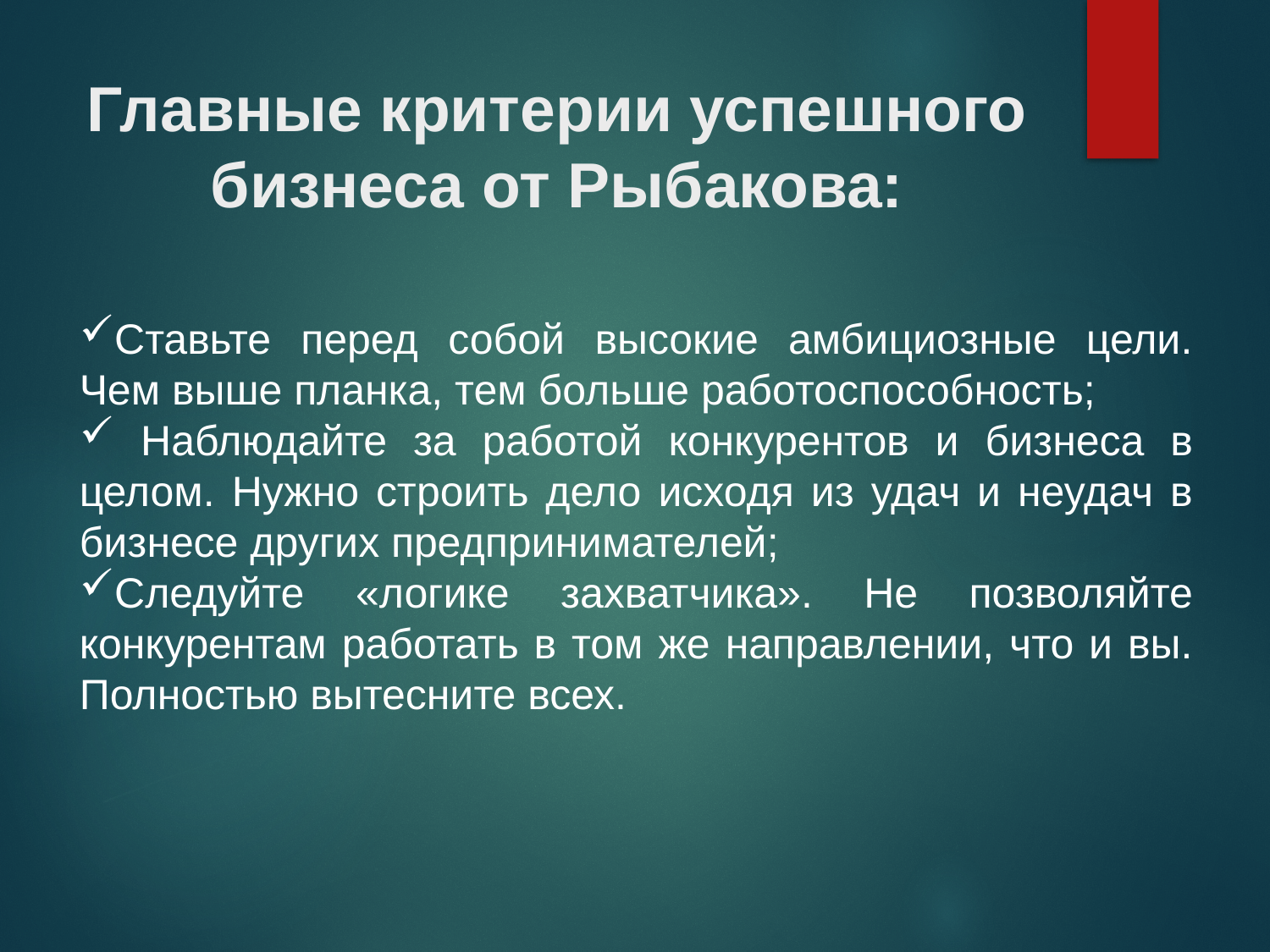

# Главные критерии успешного бизнеса от Рыбакова:
Ставьте перед собой высокие амбициозные цели. Чем выше планка, тем больше работоспособность;
 Наблюдайте за работой конкурентов и бизнеса в целом. Нужно строить дело исходя из удач и неудач в бизнесе других предпринимателей;
Следуйте «логике захватчика». Не позволяйте конкурентам работать в том же направлении, что и вы. Полностью вытесните всех.